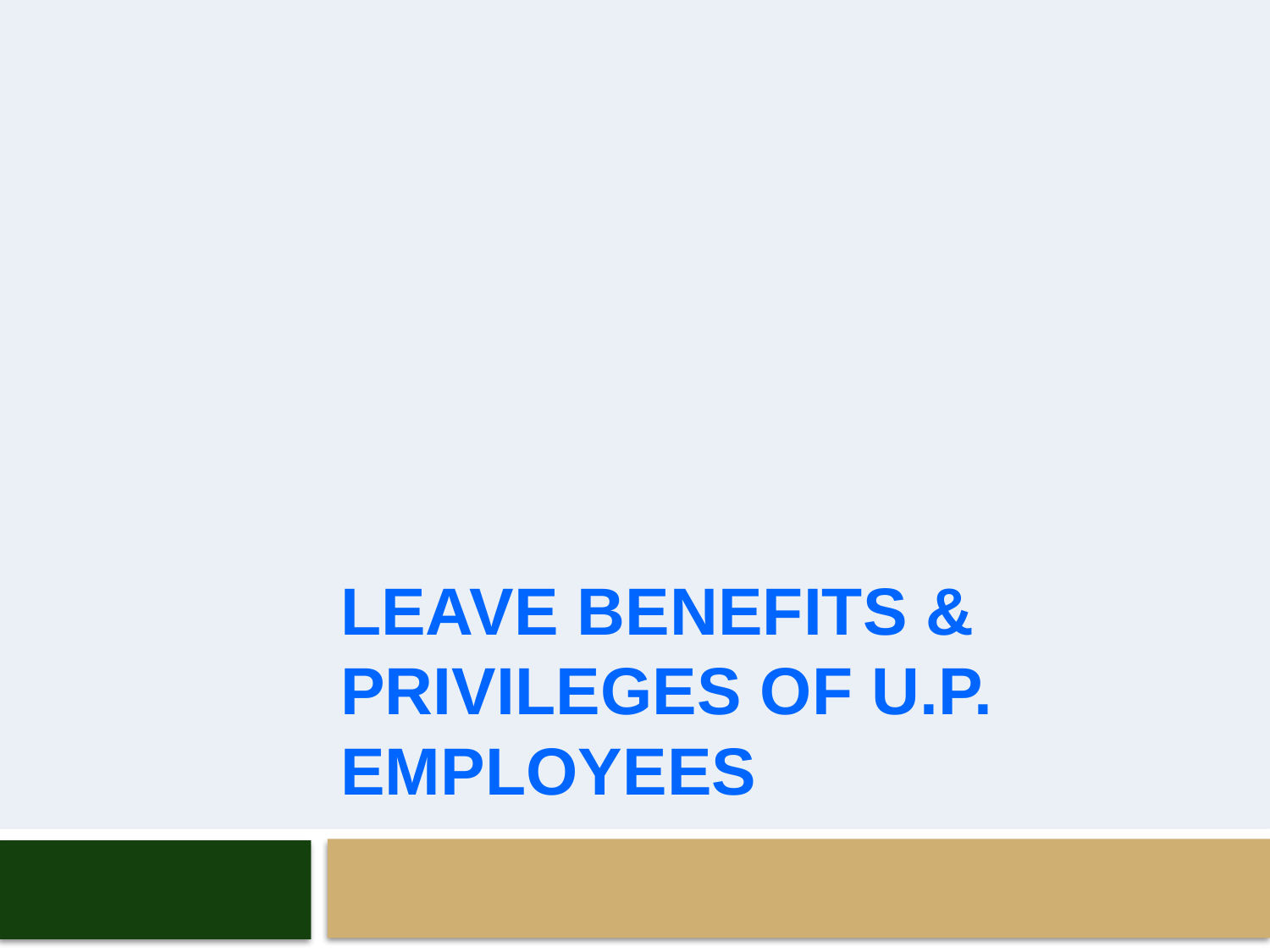

# LEAVE BENEFITS & PRIVILEGES OF U.P. EMPLOYEES